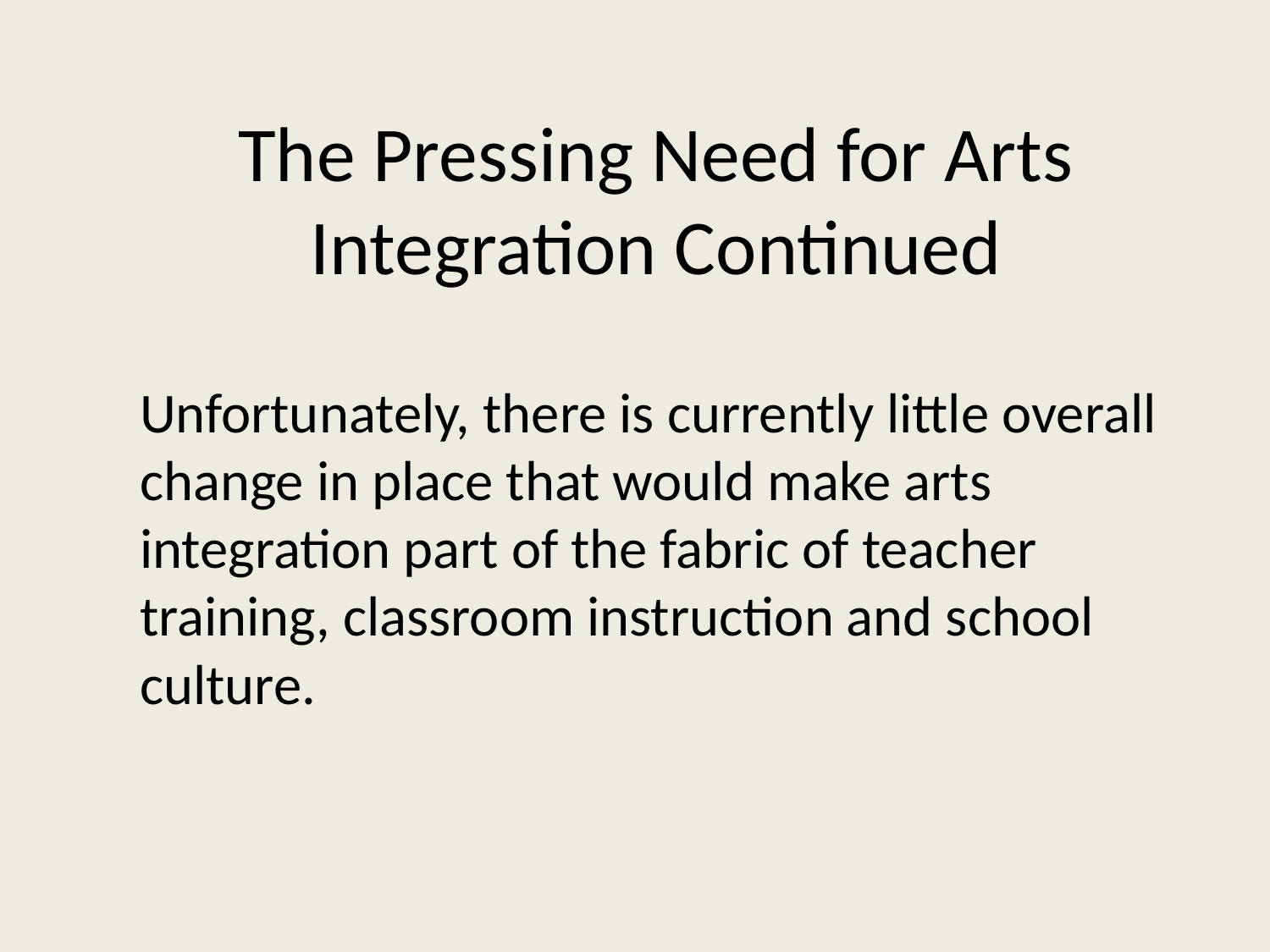

# The Pressing Need for Arts Integration Continued
Unfortunately, there is currently little overall change in place that would make arts integration part of the fabric of teacher training, classroom instruction and school culture.